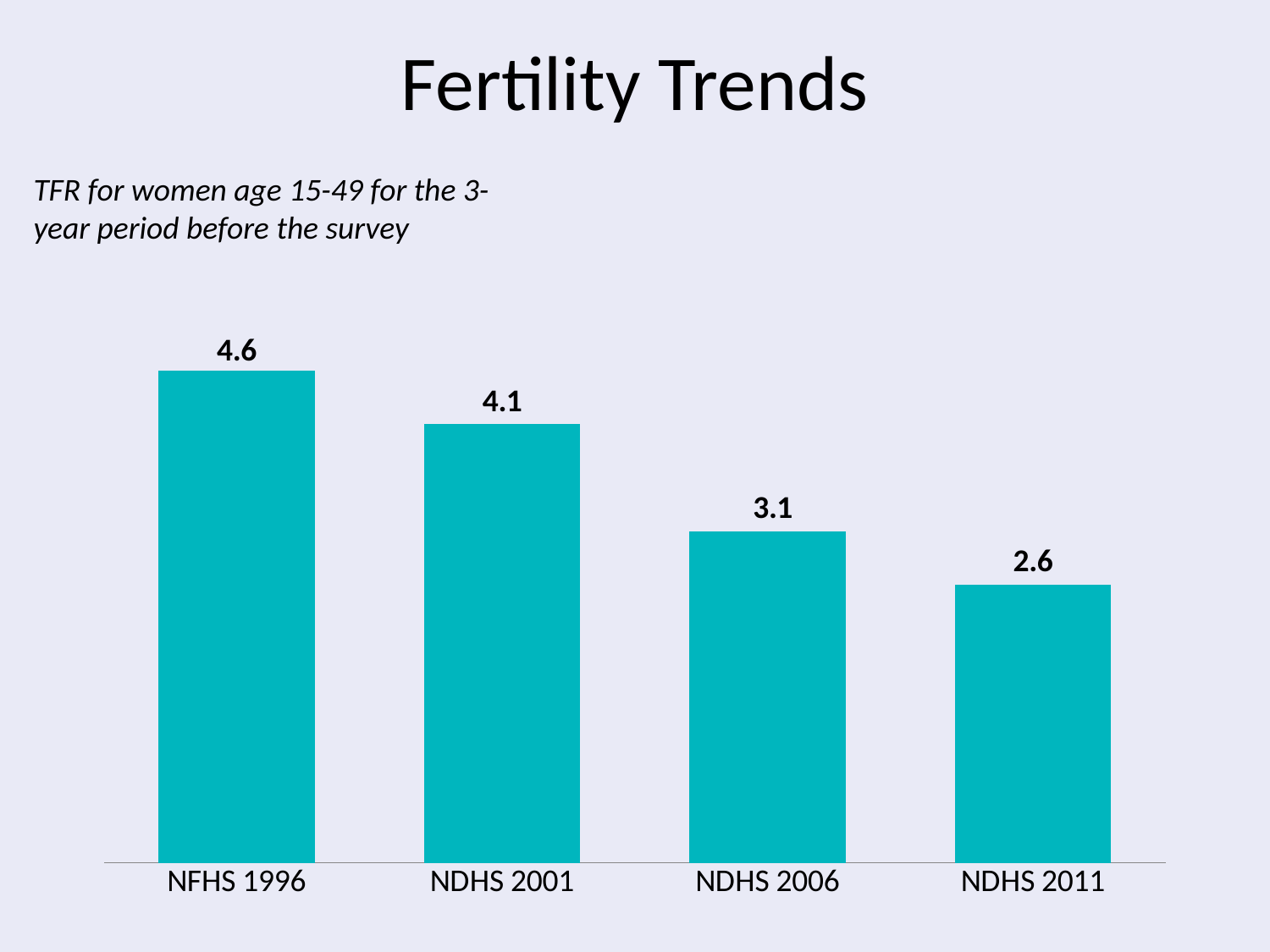

# Fertility Trends
TFR for women age 15-49 for the 3-year period before the survey

### Chart

| Category | Series 1 |
|---|---|
| NFHS 1996 | 4.6 |
| NDHS 2001 | 4.1 |
| NDHS 2006 | 3.1 |
| NDHS 2011 | 2.6 |